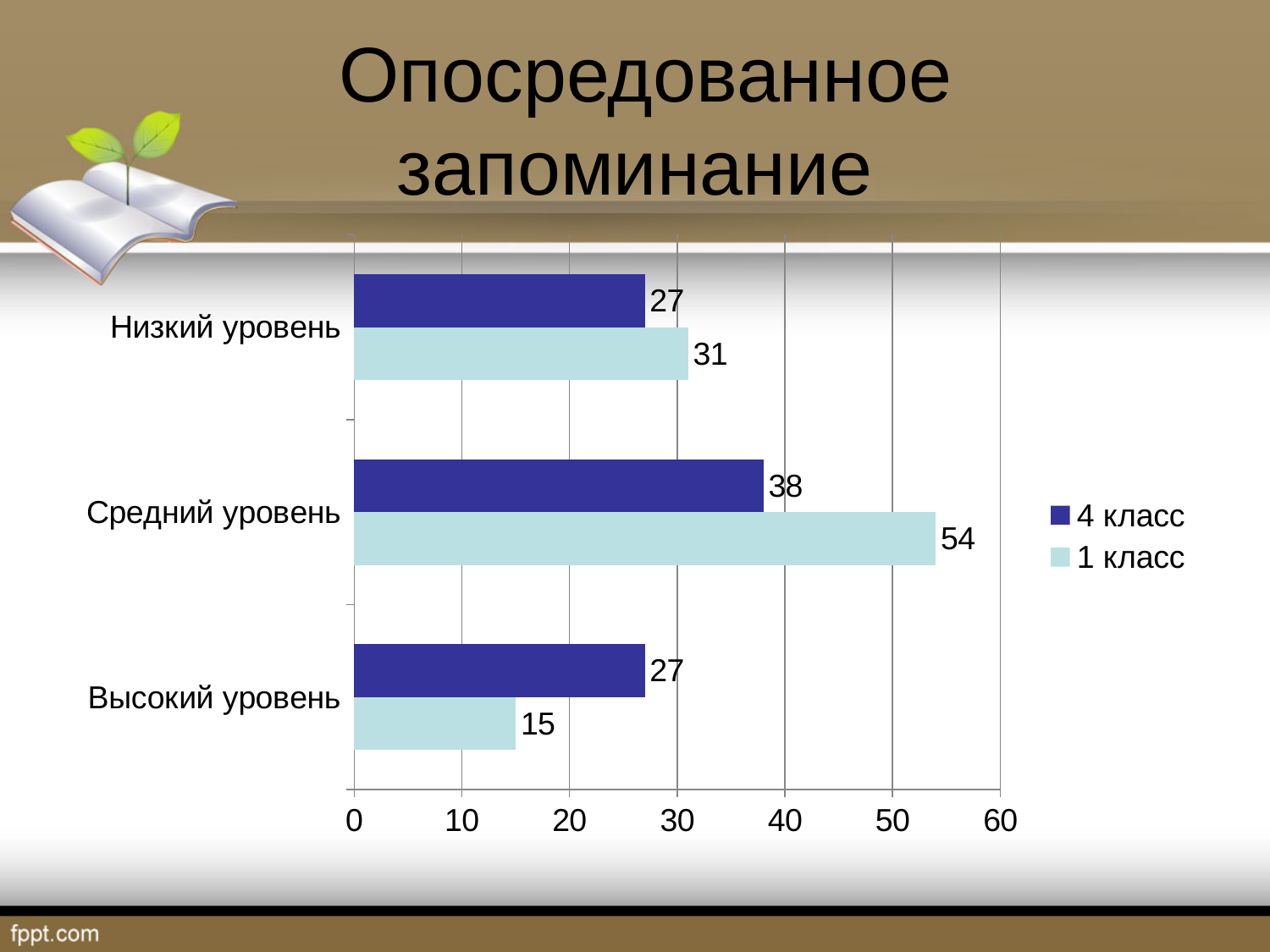

# Опосредованное запоминание

### Chart

| Category | 1 класс | 4 класс |
|---|---|---|
| Высокий уровень | 15.0 | 27.0 |
| Средний уровень | 54.0 | 38.0 |
| Низкий уровень | 31.0 | 27.0 |